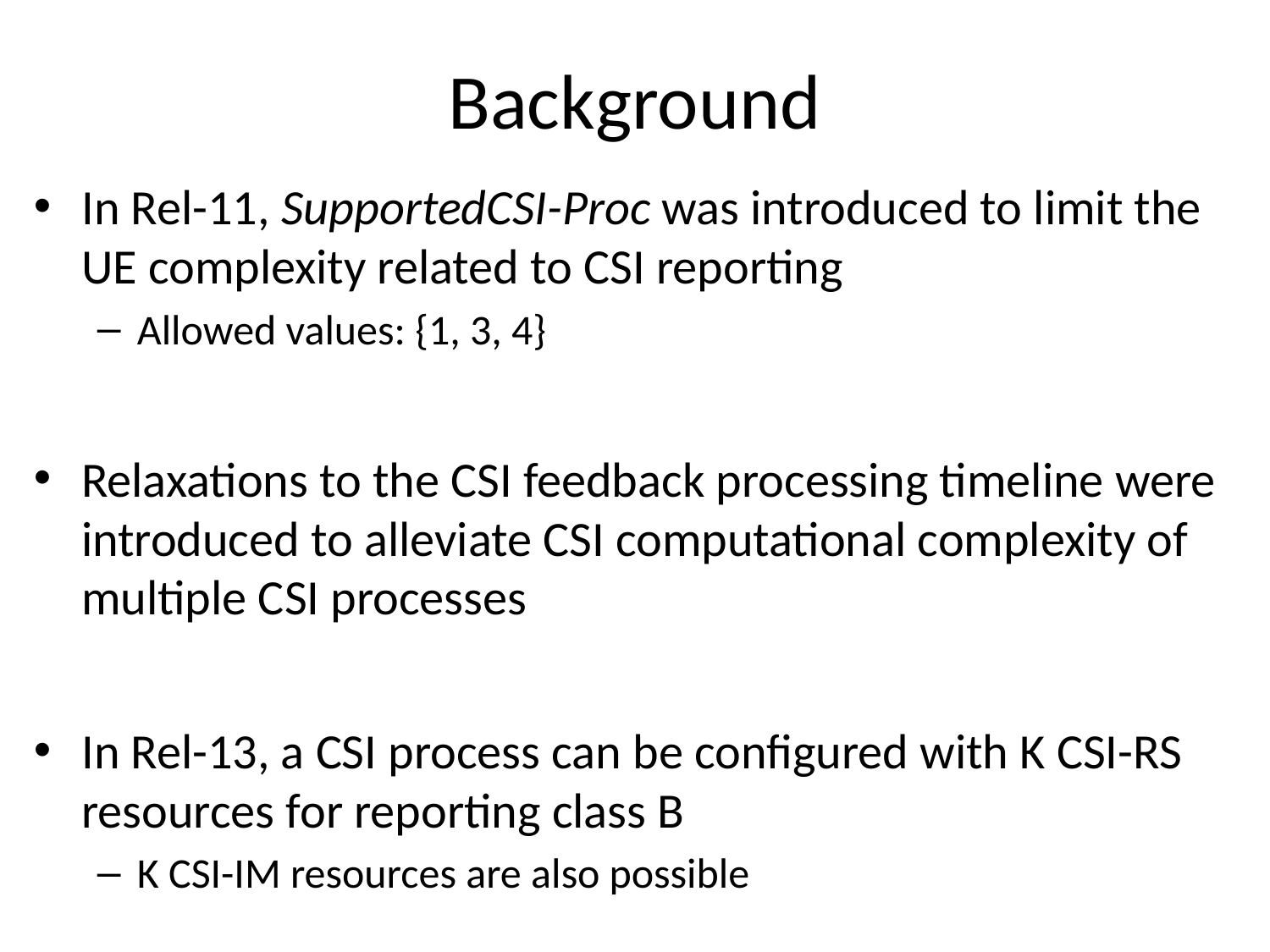

# Background
In Rel-11, SupportedCSI-Proc was introduced to limit the UE complexity related to CSI reporting
Allowed values: {1, 3, 4}

Relaxations to the CSI feedback processing timeline were introduced to alleviate CSI computational complexity of multiple CSI processes

In Rel-13, a CSI process can be configured with K CSI-RS resources for reporting class B
K CSI-IM resources are also possible